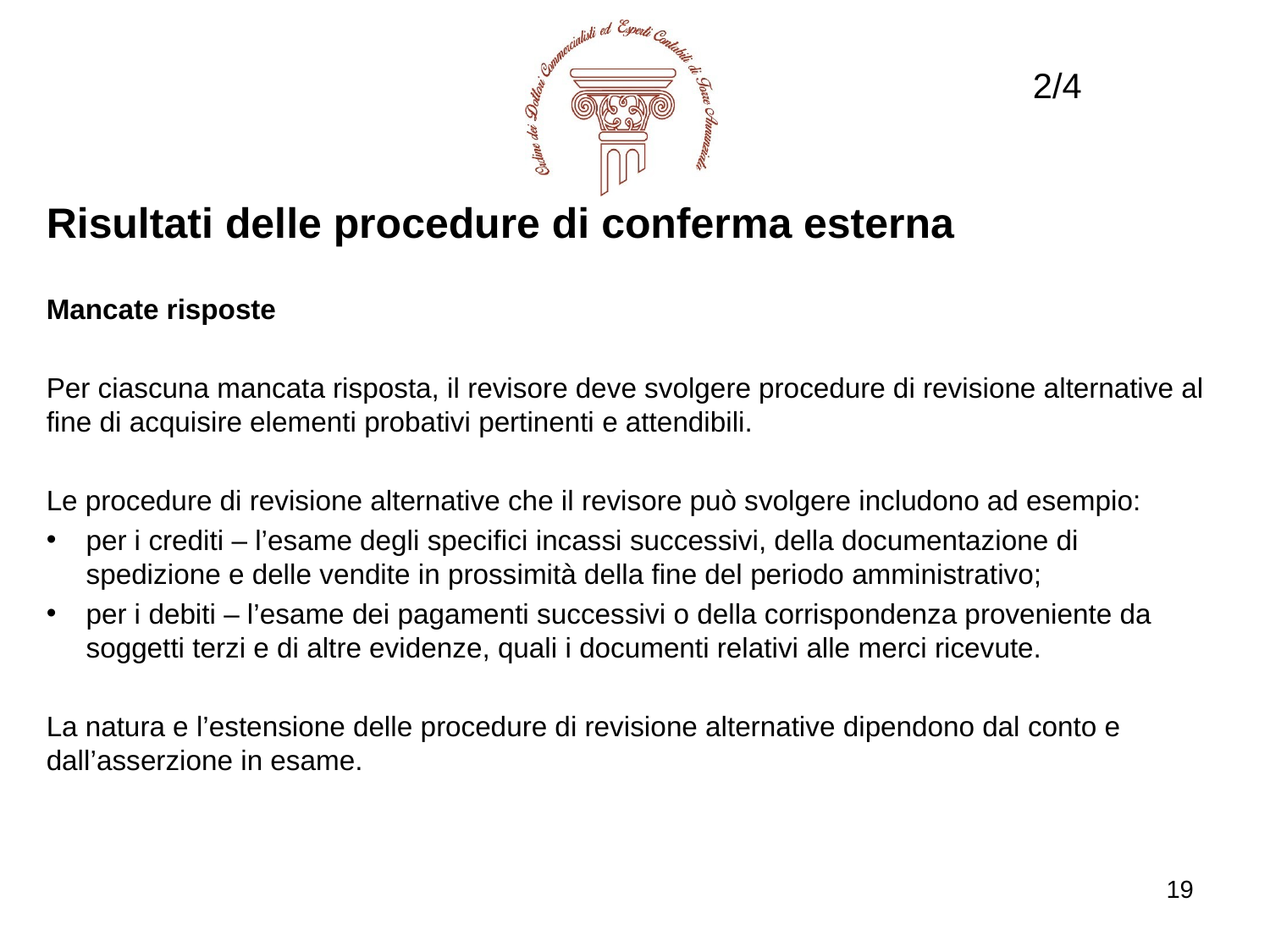

2/4
Risultati delle procedure di conferma esterna

Mancate risposte

Per ciascuna mancata risposta, il revisore deve svolgere procedure di revisione alternative al fine di acquisire elementi probativi pertinenti e attendibili.

Le procedure di revisione alternative che il revisore può svolgere includono ad esempio:
per i crediti – l’esame degli specifici incassi successivi, della documentazione di spedizione e delle vendite in prossimità della fine del periodo amministrativo;
per i debiti – l’esame dei pagamenti successivi o della corrispondenza proveniente da soggetti terzi e di altre evidenze, quali i documenti relativi alle merci ricevute.

La natura e l’estensione delle procedure di revisione alternative dipendono dal conto e dall’asserzione in esame.

19